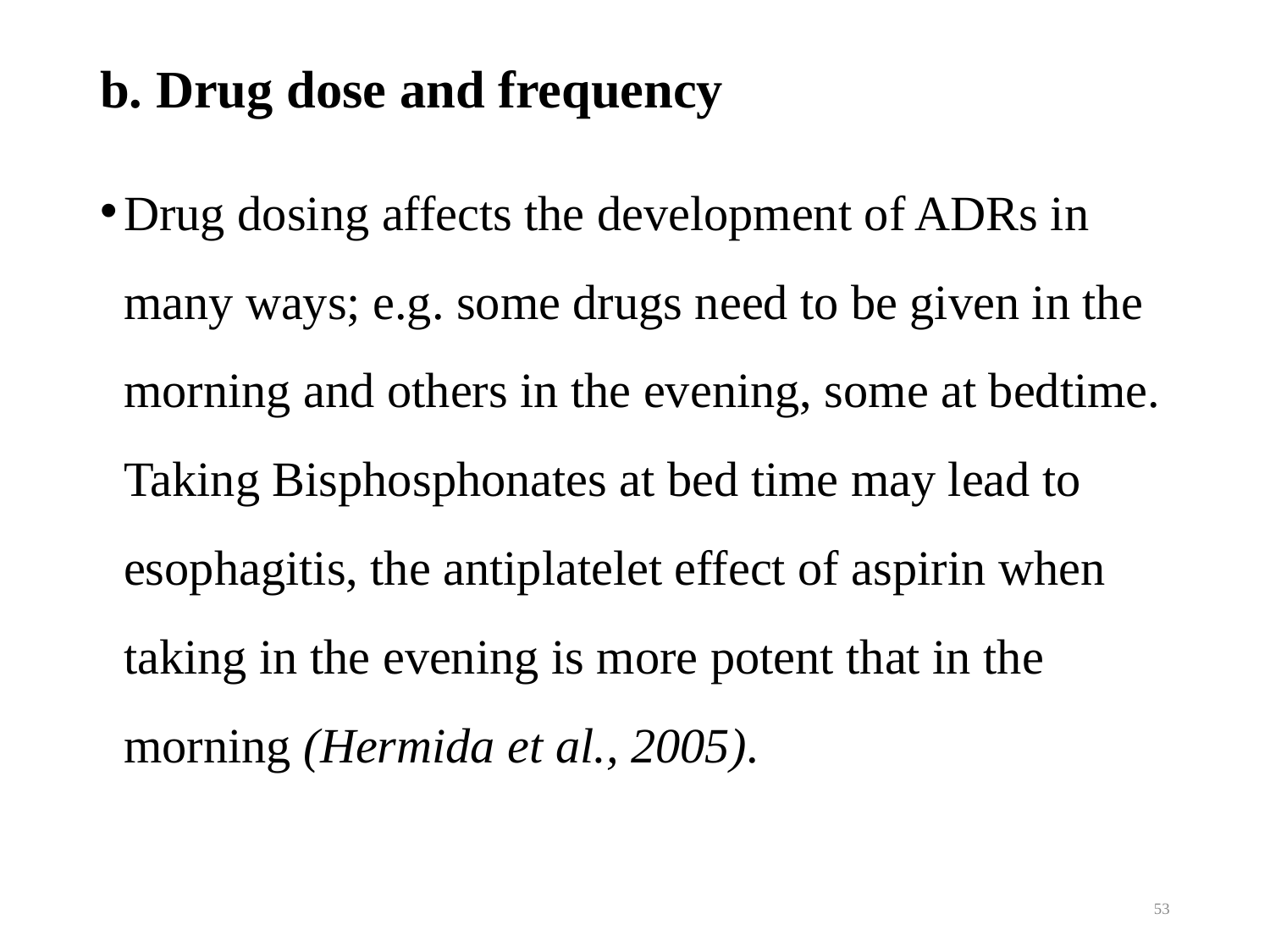

b. Drug dose and frequency
Drug dosing affects the development of ADRs in many ways; e.g. some drugs need to be given in the morning and others in the evening, some at bedtime. Taking Bisphosphonates at bed time may lead to esophagitis, the antiplatelet effect of aspirin when taking in the evening is more potent that in the morning (Hermida et al., 2005).
53